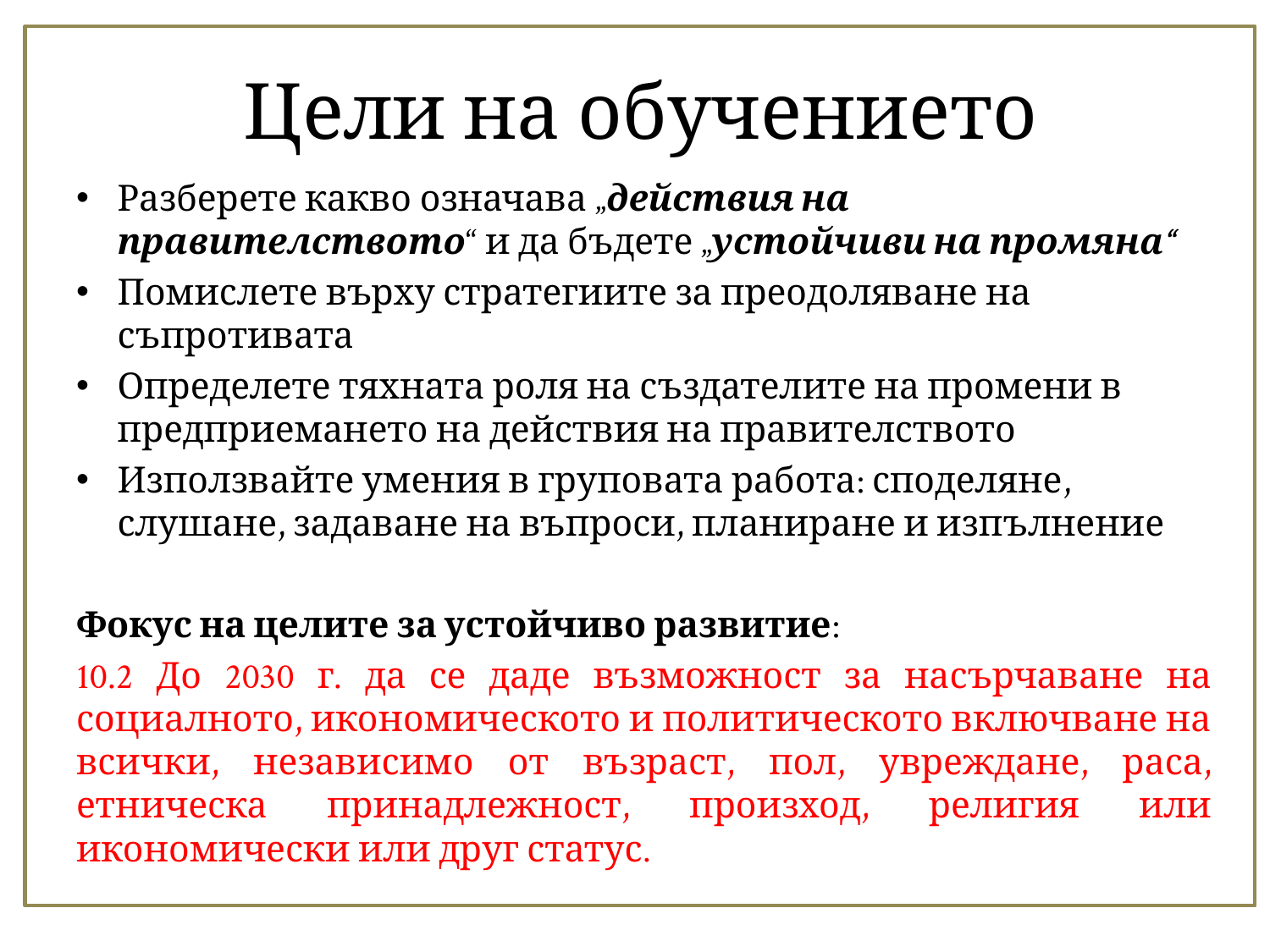

# Цели на обучението
Разберете какво означава „действия на правителството“ и да бъдете „устойчиви на промяна“
Помислете върху стратегиите за преодоляване на съпротивата
Определете тяхната роля на създателите на промени в предприемането на действия на правителството
Използвайте умения в груповата работа: споделяне, слушане, задаване на въпроси, планиране и изпълнение

Фокус на целите за устойчиво развитие:
10.2 До 2030 г. да се даде възможност за насърчаване на социалното, икономическото и политическото включване на всички, независимо от възраст, пол, увреждане, раса, етническа принадлежност, произход, религия или икономически или друг статус.